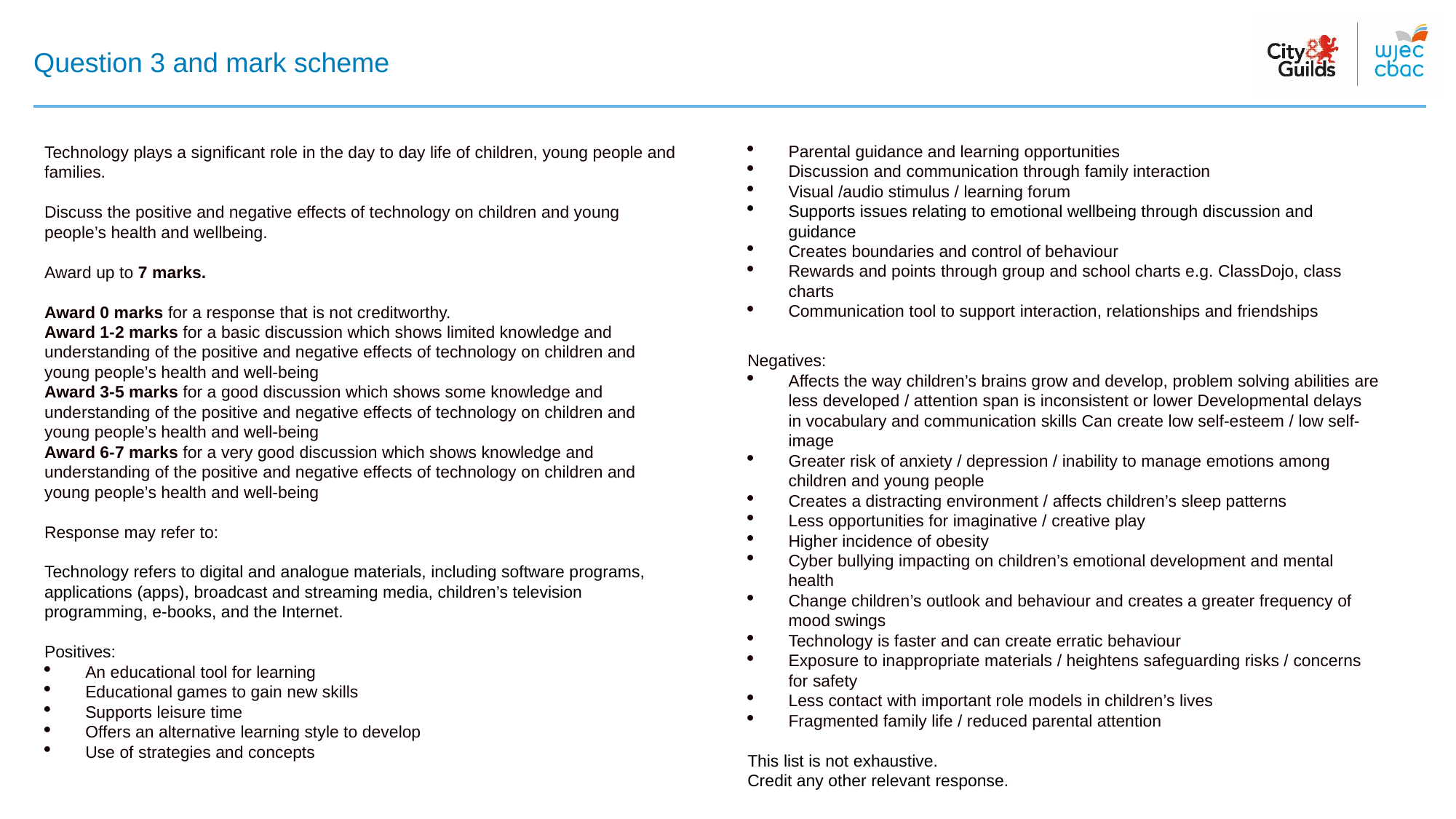

# Question 3 and mark scheme
Parental guidance and learning opportunities
Discussion and communication through family interaction
Visual /audio stimulus / learning forum
Supports issues relating to emotional wellbeing through discussion and guidance
Creates boundaries and control of behaviour
Rewards and points through group and school charts e.g. ClassDojo, class charts
Communication tool to support interaction, relationships and friendships
Technology plays a significant role in the day to day life of children, young people and families.

Discuss the positive and negative effects of technology on children and young people’s health and wellbeing.

Award up to 7 marks.

Award 0 marks for a response that is not creditworthy.
Award 1-2 marks for a basic discussion which shows limited knowledge and understanding of the positive and negative effects of technology on children and young people’s health and well-being
Award 3-5 marks for a good discussion which shows some knowledge and understanding of the positive and negative effects of technology on children and young people’s health and well-being
Award 6-7 marks for a very good discussion which shows knowledge and understanding of the positive and negative effects of technology on children and young people’s health and well-being

Response may refer to:

Technology refers to digital and analogue materials, including software programs, applications (apps), broadcast and streaming media, children’s television programming, e-books, and the Internet.

Positives:
An educational tool for learning
Educational games to gain new skills
Supports leisure time
Offers an alternative learning style to develop
Use of strategies and concepts
Negatives:
Affects the way children’s brains grow and develop, problem solving abilities are less developed / attention span is inconsistent or lower Developmental delays in vocabulary and communication skills Can create low self-esteem / low self-image
Greater risk of anxiety / depression / inability to manage emotions among children and young people
Creates a distracting environment / affects children’s sleep patterns
Less opportunities for imaginative / creative play
Higher incidence of obesity
Cyber bullying impacting on children’s emotional development and mental health
Change children’s outlook and behaviour and creates a greater frequency of mood swings
Technology is faster and can create erratic behaviour
Exposure to inappropriate materials / heightens safeguarding risks / concerns for safety
Less contact with important role models in children’s lives
Fragmented family life / reduced parental attention

This list is not exhaustive.
Credit any other relevant response.